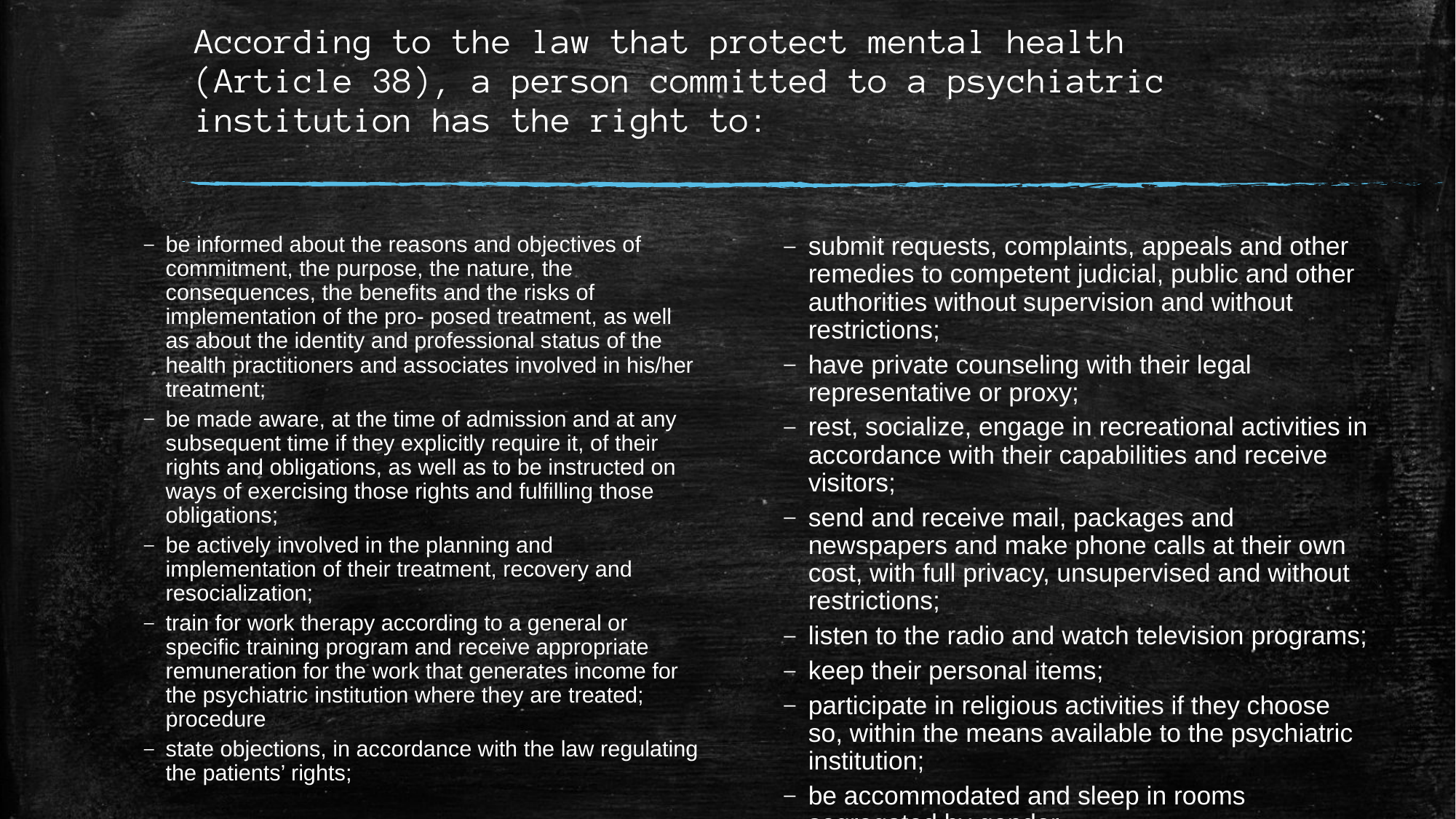

# According to the law that protect mental health (Article 38), a person committed to a psychiatric institution has the right to:
be informed about the reasons and objectives of commitment, the purpose, the nature, the consequences, the beneﬁts and the risks of implementation of the pro- posed treatment, as well as about the identity and professional status of the health practitioners and associates involved in his/her treatment;
be made aware, at the time of admission and at any subsequent time if they explicitly require it, of their rights and obligations, as well as to be instructed on ways of exercising those rights and fulﬁlling those obligations;
be actively involved in the planning and implementation of their treatment, recovery and resocialization;
train for work therapy according to a general or speciﬁc training program and receive appropriate remuneration for the work that generates income for the psychiatric institution where they are treated; procedure
state objections, in accordance with the law regulating the patients’ rights;

submit requests, complaints, appeals and other remedies to competent judicial, public and other authorities without supervision and without restrictions;
have private counseling with their legal representative or proxy;
rest, socialize, engage in recreational activities in accordance with their capabilities and receive visitors;
send and receive mail, packages and newspapers and make phone calls at their own cost, with full privacy, unsupervised and without restrictions;
listen to the radio and watch television programs;
keep their personal items;
participate in religious activities if they choose so, within the means available to the psychiatric institution;
be accommodated and sleep in rooms segregated by gender.